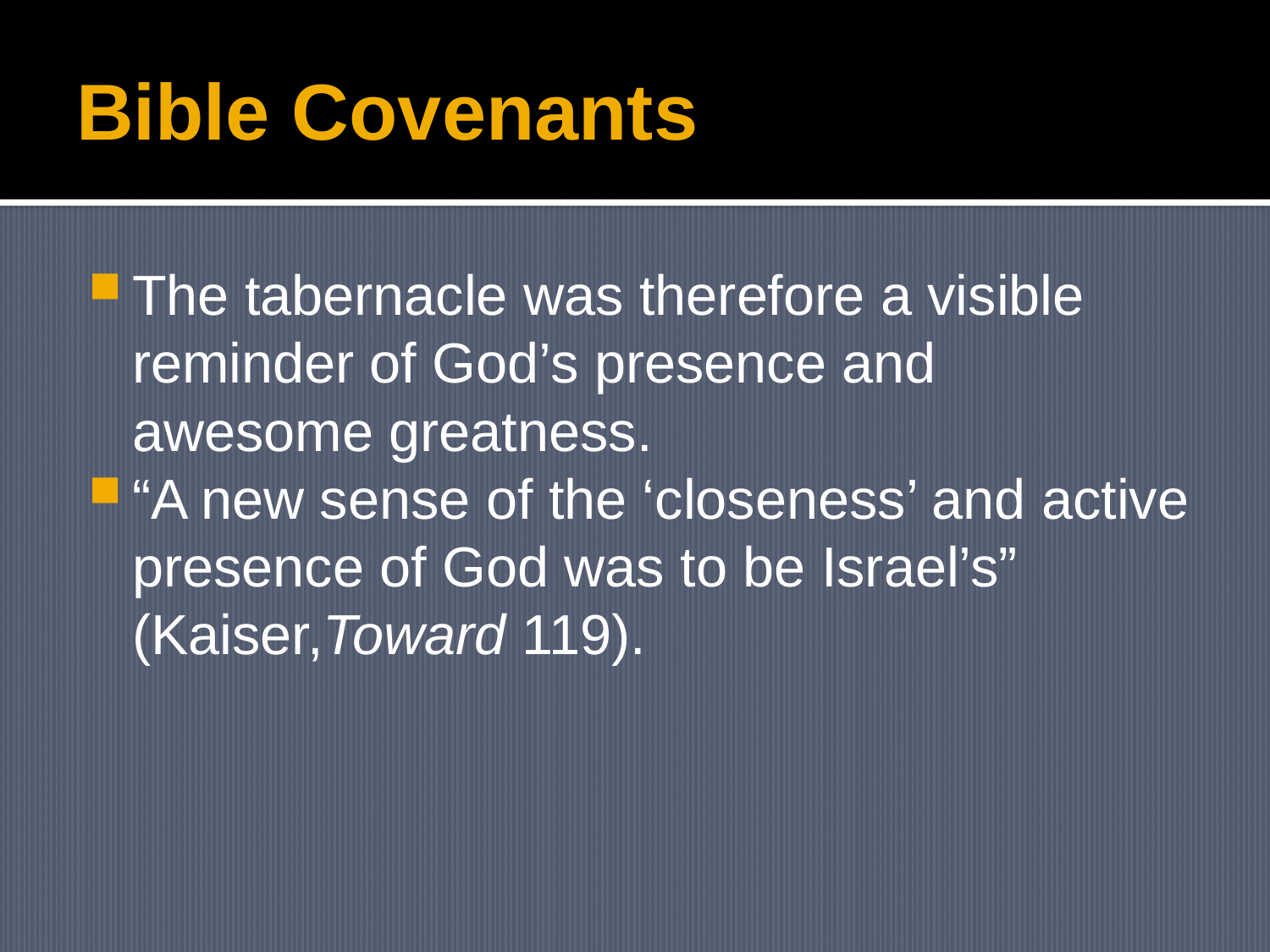

# Bible Covenants
The tabernacle was therefore a visible reminder of God’s presence and awesome greatness.
“A new sense of the ‘closeness’ and active presence of God was to be Israel’s” (Kaiser,Toward 119).